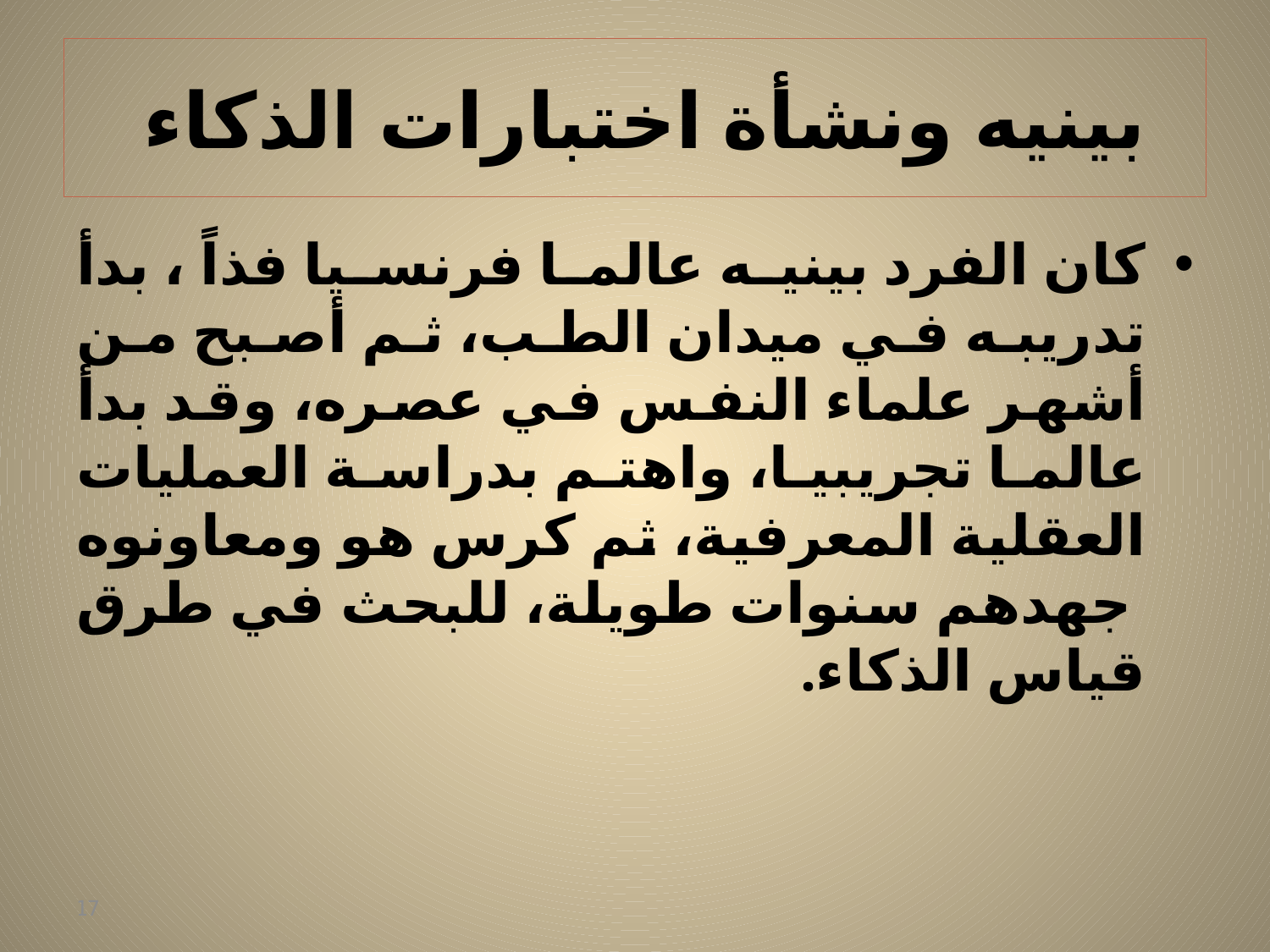

# بينيه ونشأة اختبارات الذكاء
كان الفرد بينيه عالما فرنسيا فذاً ، بدأ تدريبه في ميدان الطب، ثم أصبح من أشهر علماء النفس في عصره، وقد بدأ عالما تجريبيا، واهتم بدراسة العمليات العقلية المعرفية، ثم كرس هو ومعاونوه  جهدهم سنوات طويلة، للبحث في طرق قياس الذكاء.
17